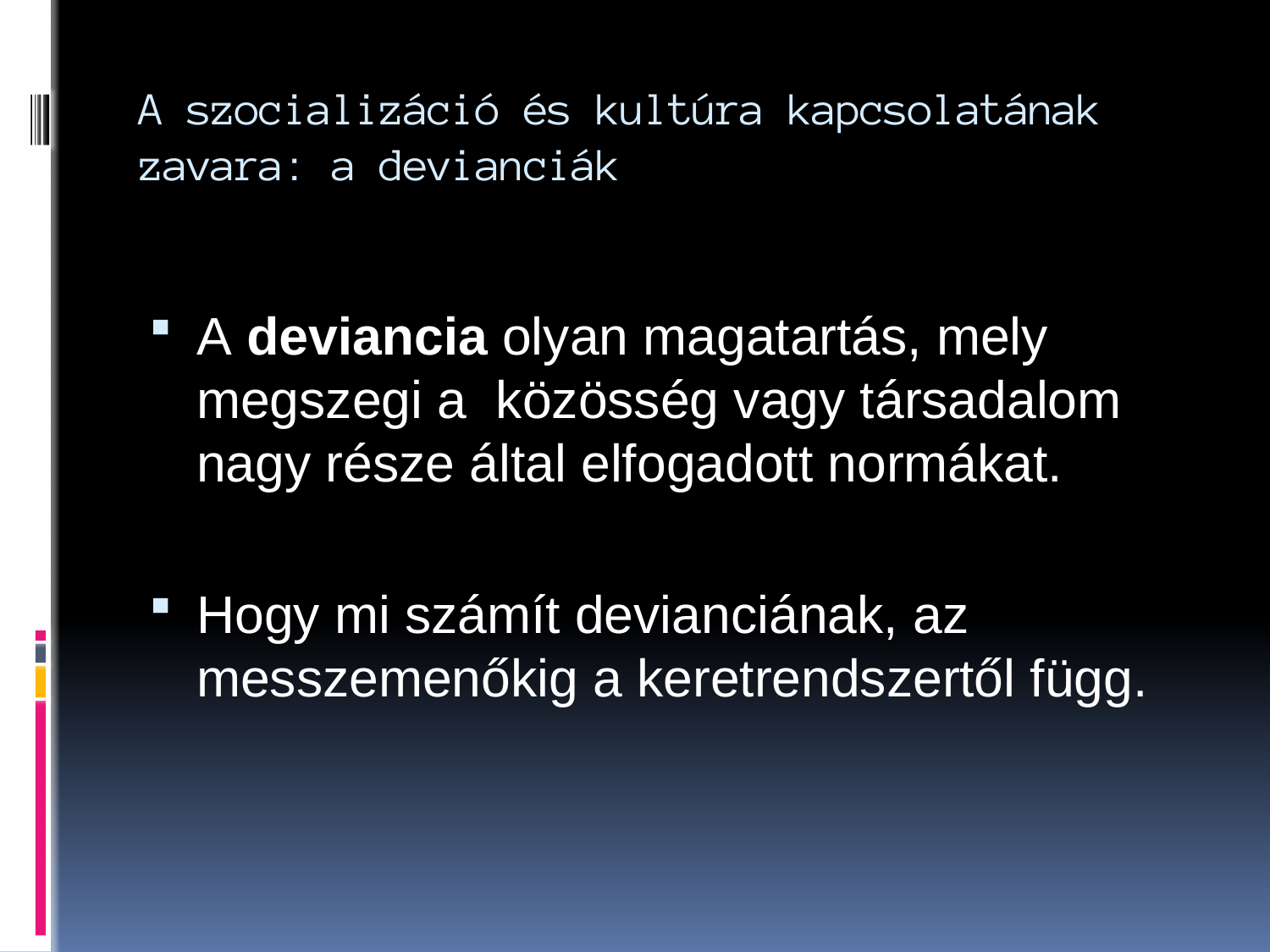

# A szocializáció és kultúra kapcsolatának zavara: a devianciák
A deviancia olyan magatartás, mely megszegi a  közösség vagy társadalom nagy része által elfogadott normákat.

Hogy mi számít devianciának, az messzemenőkig a keretrendszertől függ.